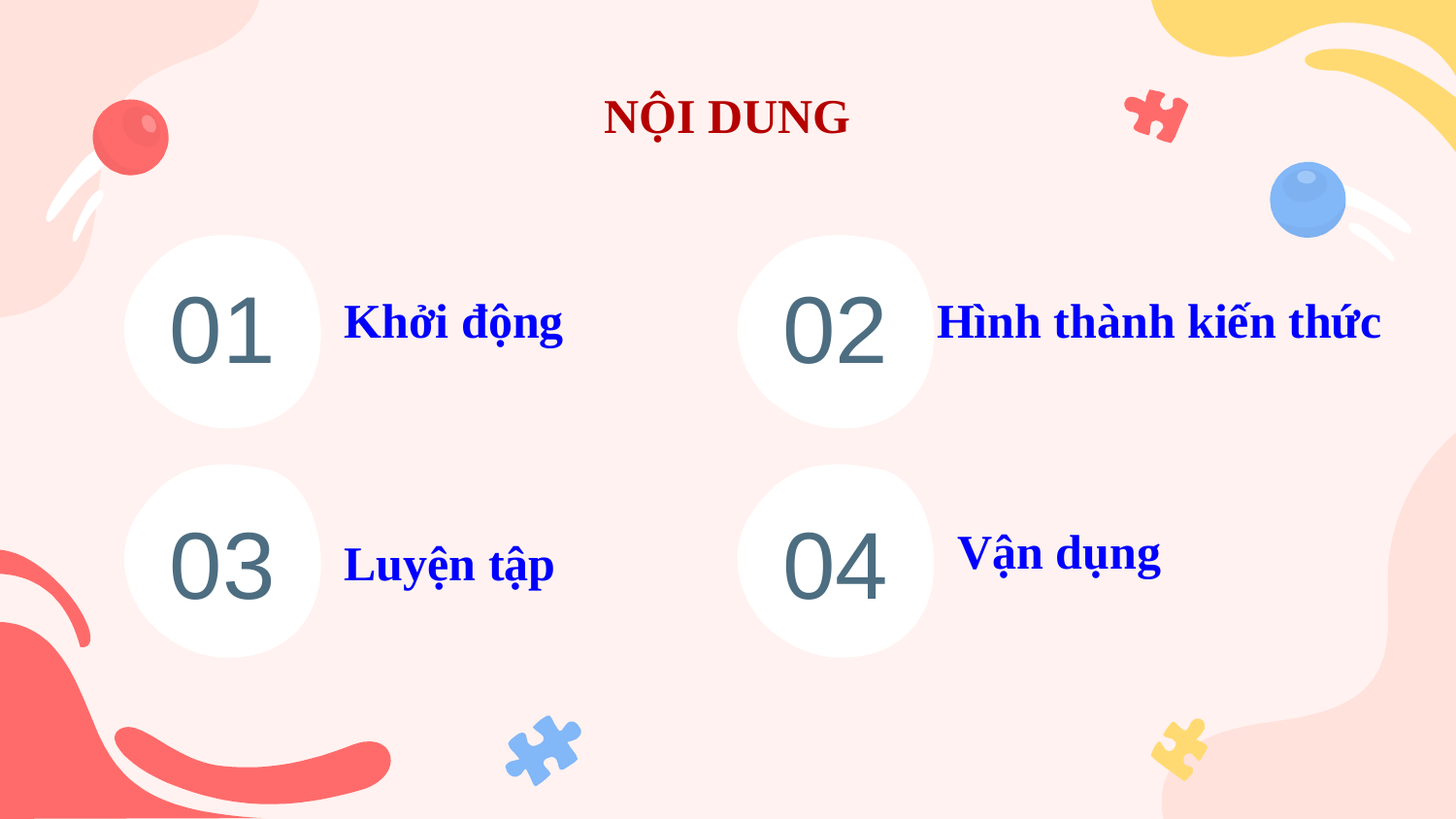

NỘI DUNG

# Khởi động
Hình thành kiến thức
01
02

Vận dụng
Luyện tập
03
04